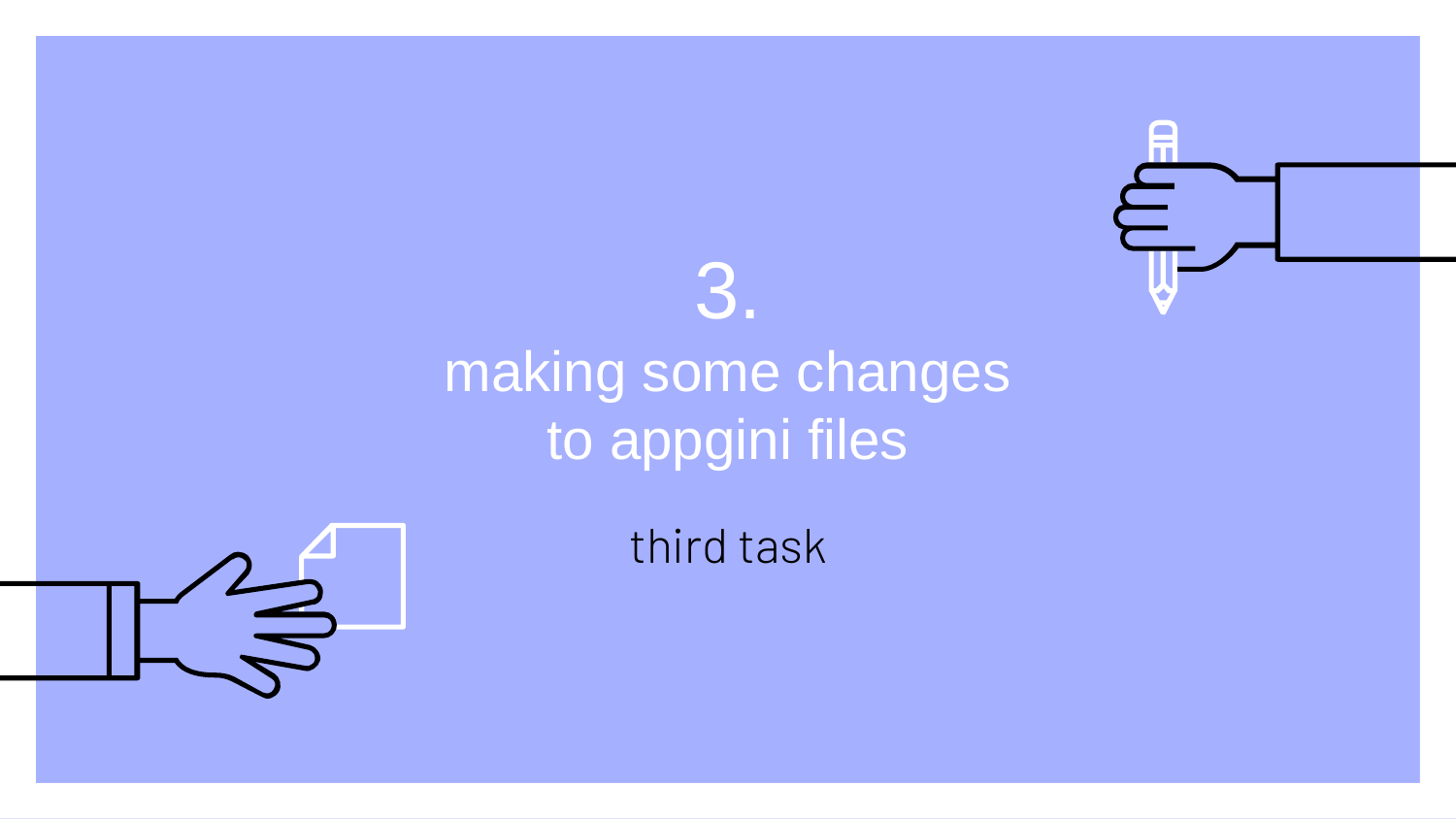

# 3. making some changes to appgini files
third task